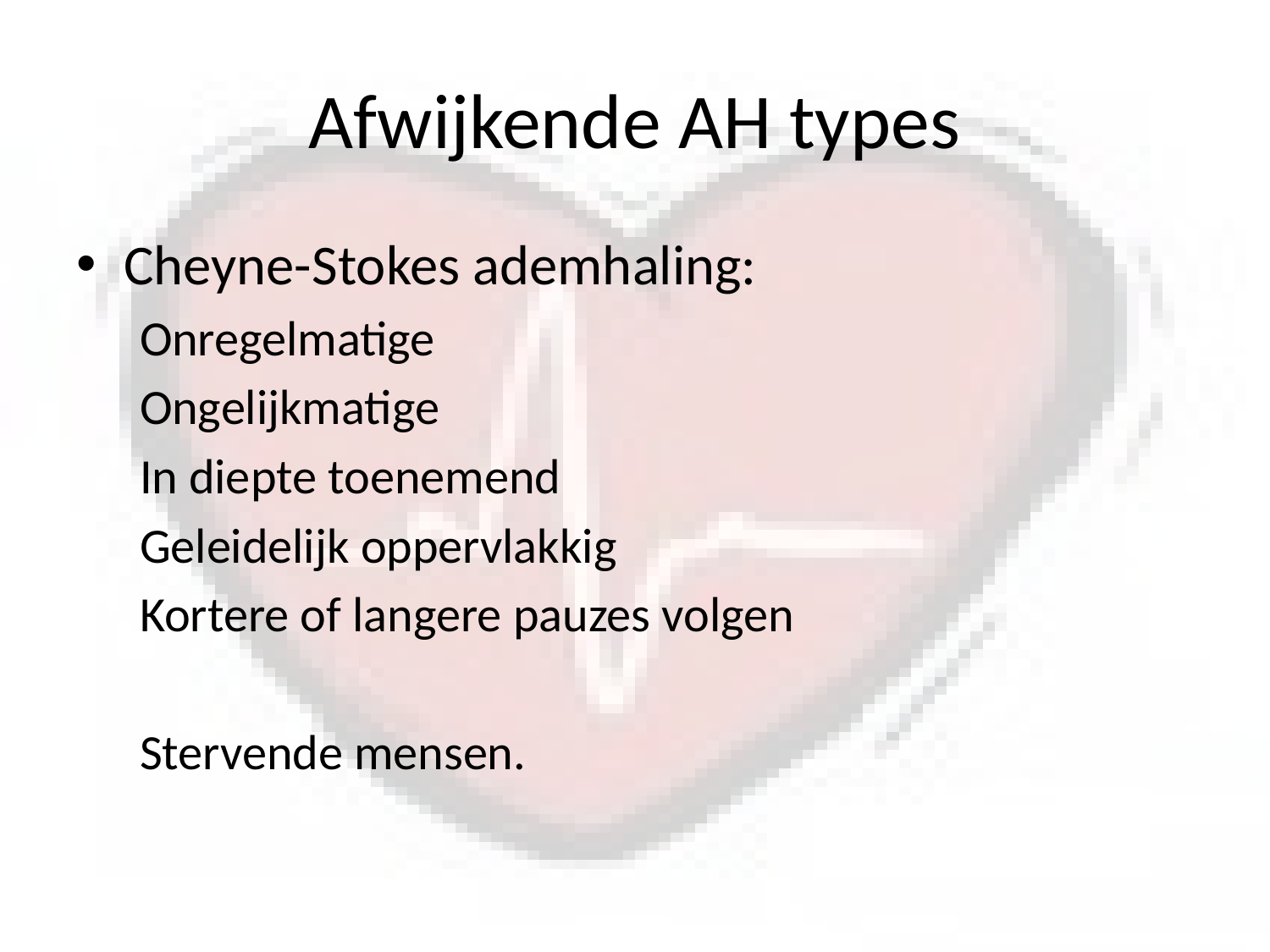

# Afwijkende AH types
Cheyne-Stokes ademhaling:
Onregelmatige
Ongelijkmatige
In diepte toenemend
Geleidelijk oppervlakkig
Kortere of langere pauzes volgen

Stervende mensen.